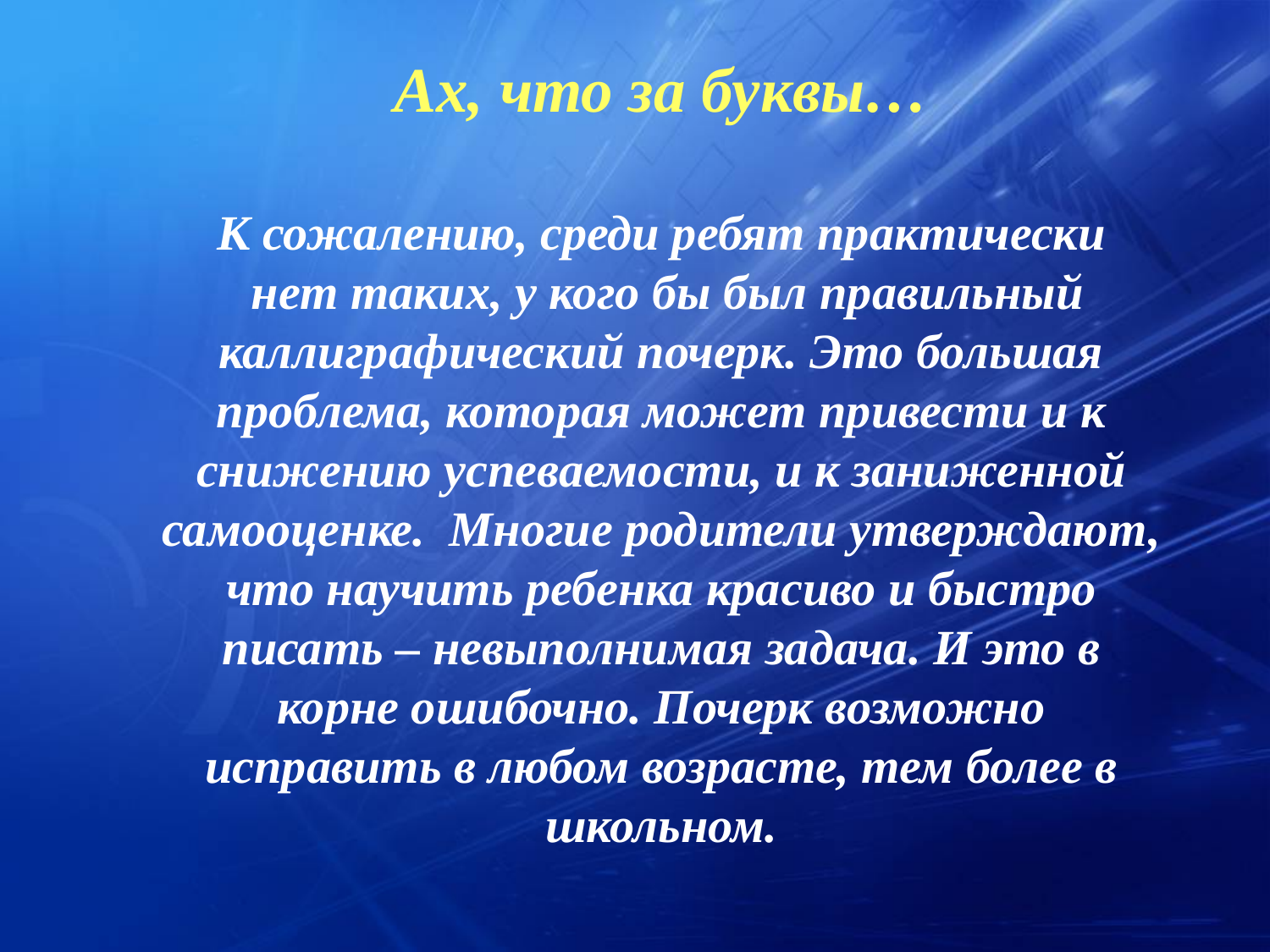

# Ах, что за буквы… К сожалению, среди ребят практически нет таких, у кого бы был правильный каллиграфический почерк. Это большая проблема, которая может привести и к снижению успеваемости, и к заниженной самооценке.  Многие родители утверждают, что научить ребенка красиво и быстро писать – невыполнимая задача. И это в корне ошибочно. Почерк возможно исправить в любом возрасте, тем более в школьном.